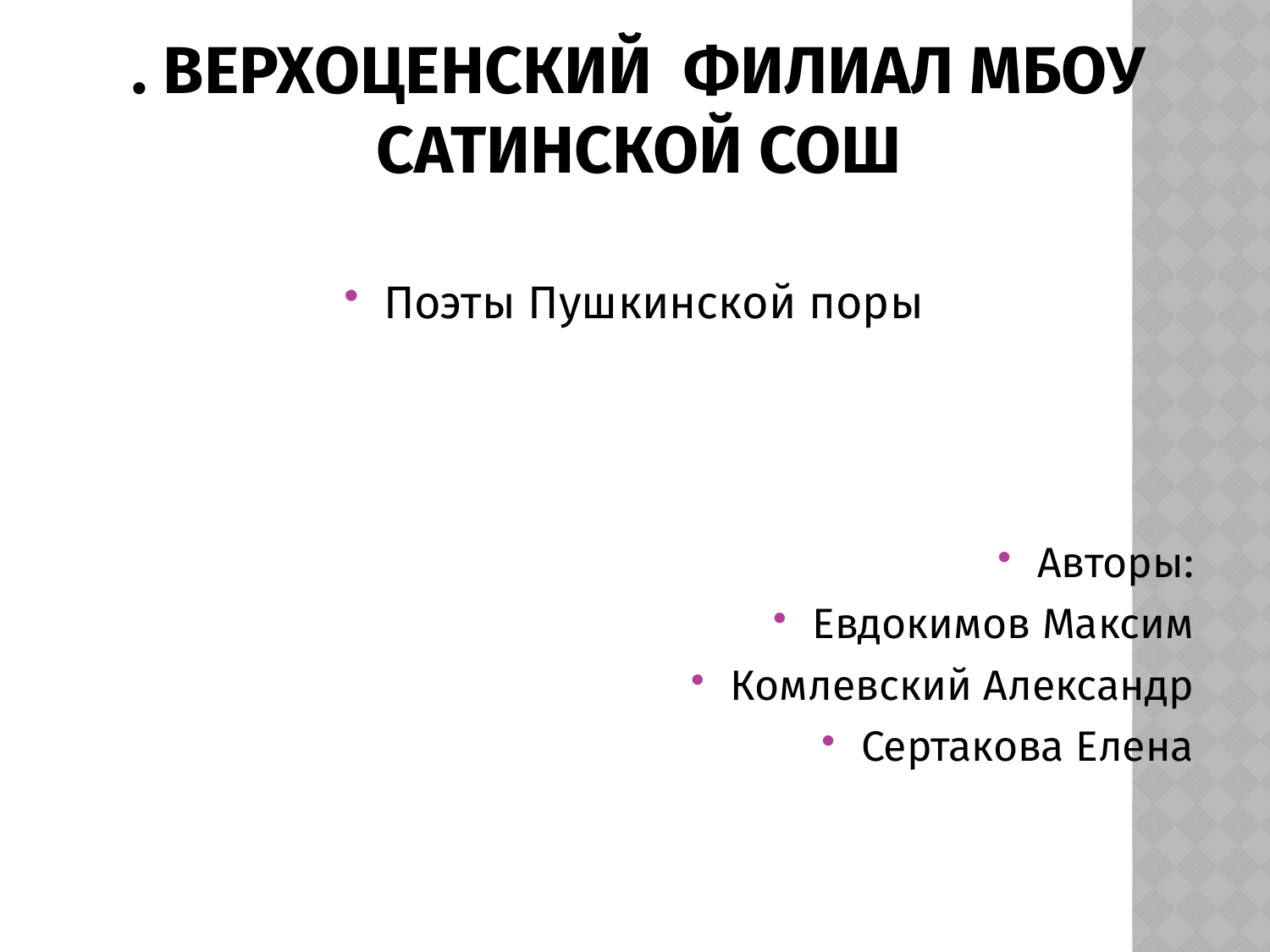

# . Верхоценский  филиал МБОУ Сатинской СОШ
Поэты Пушкинской поры

Авторы:
Евдокимов Максим
Комлевский Александр
Сертакова Елена